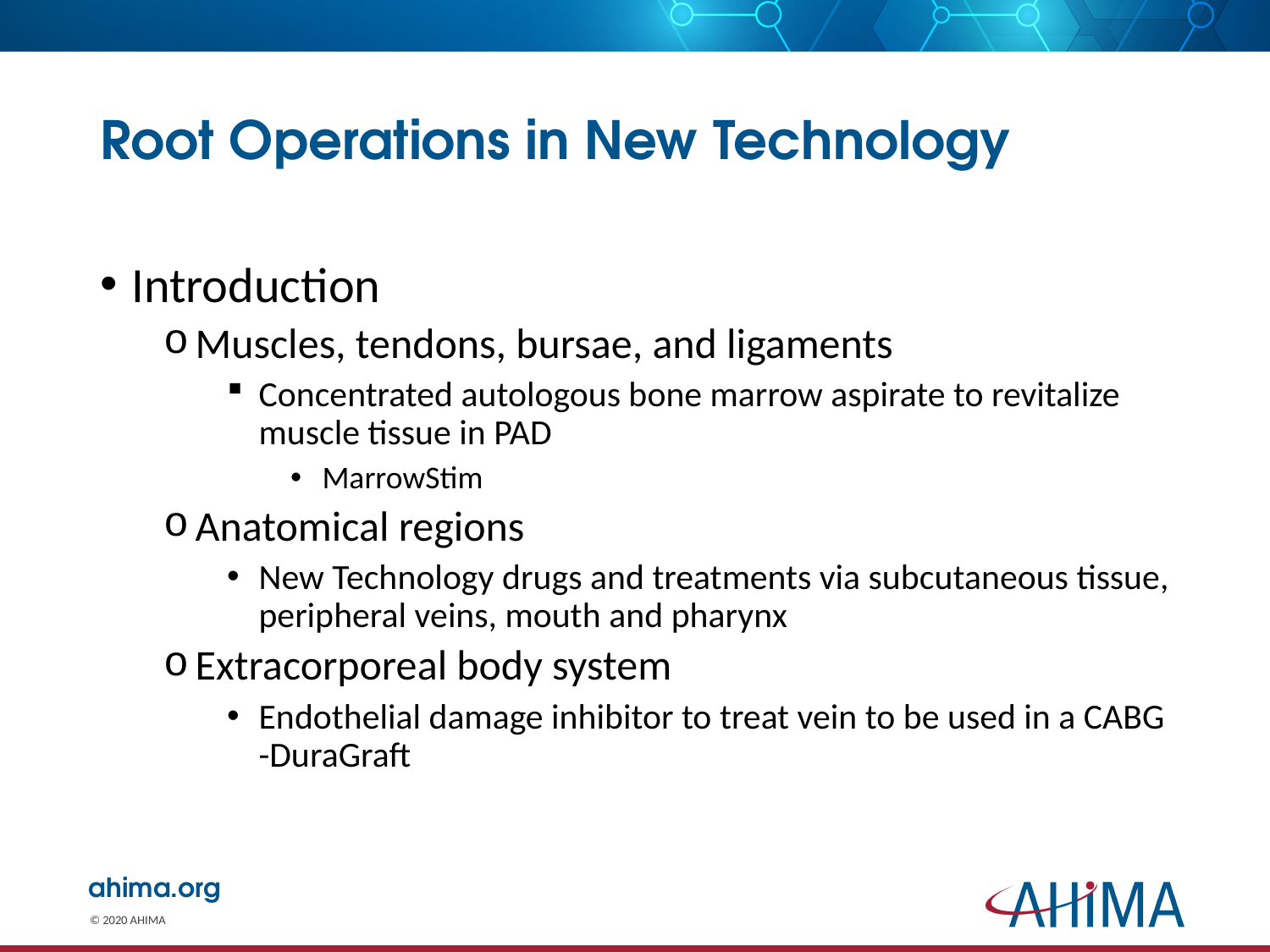

# Root Operations in New Technology
Introduction
Muscles, tendons, bursae, and ligaments
Concentrated autologous bone marrow aspirate to revitalize muscle tissue in PAD
MarrowStim
Anatomical regions
New Technology drugs and treatments via subcutaneous tissue, peripheral veins, mouth and pharynx
Extracorporeal body system
Endothelial damage inhibitor to treat vein to be used in a CABG -DuraGraft